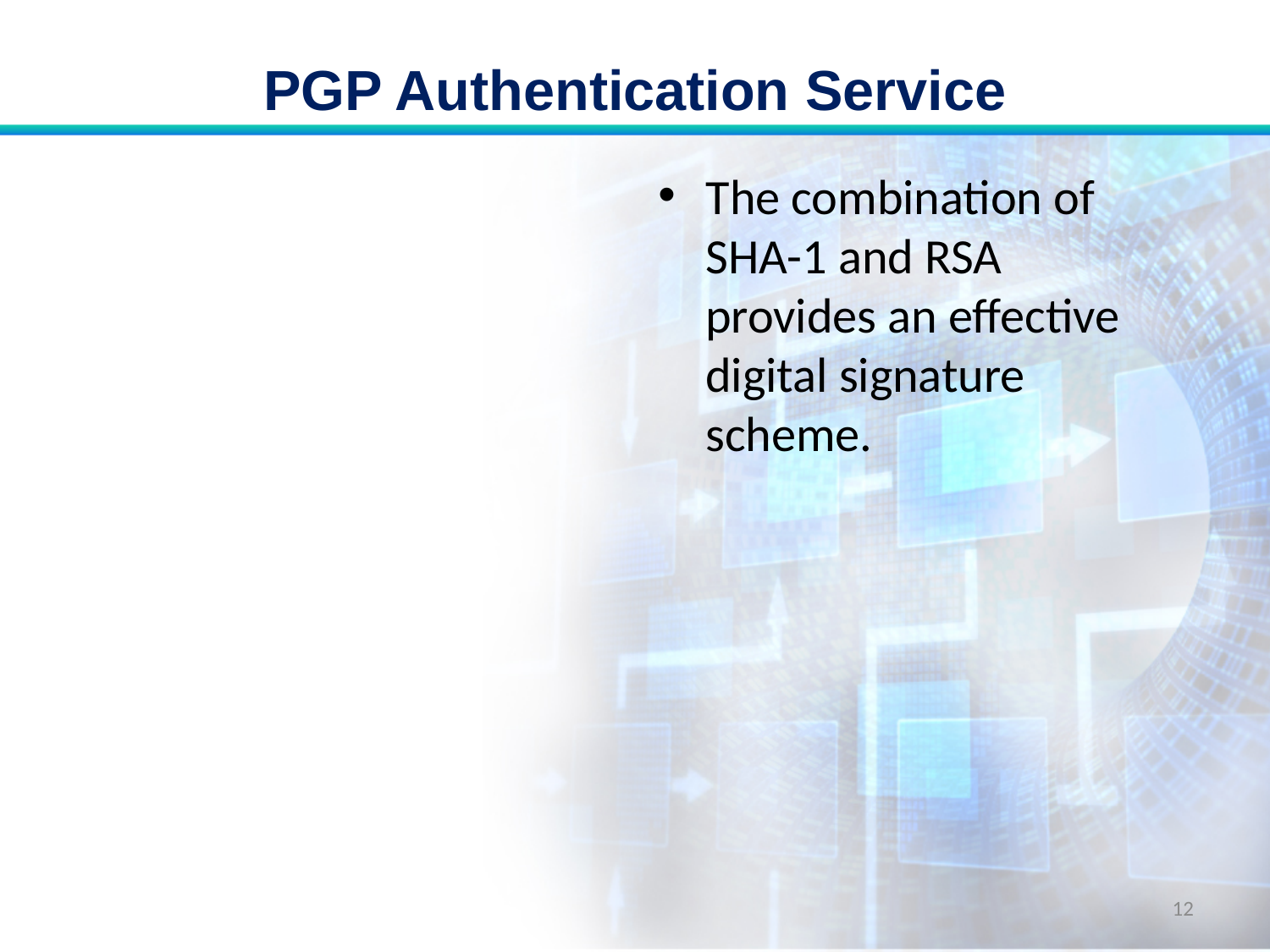

# PGP Authentication Service
The combination of SHA-1 and RSA provides an effective digital signature scheme.
12